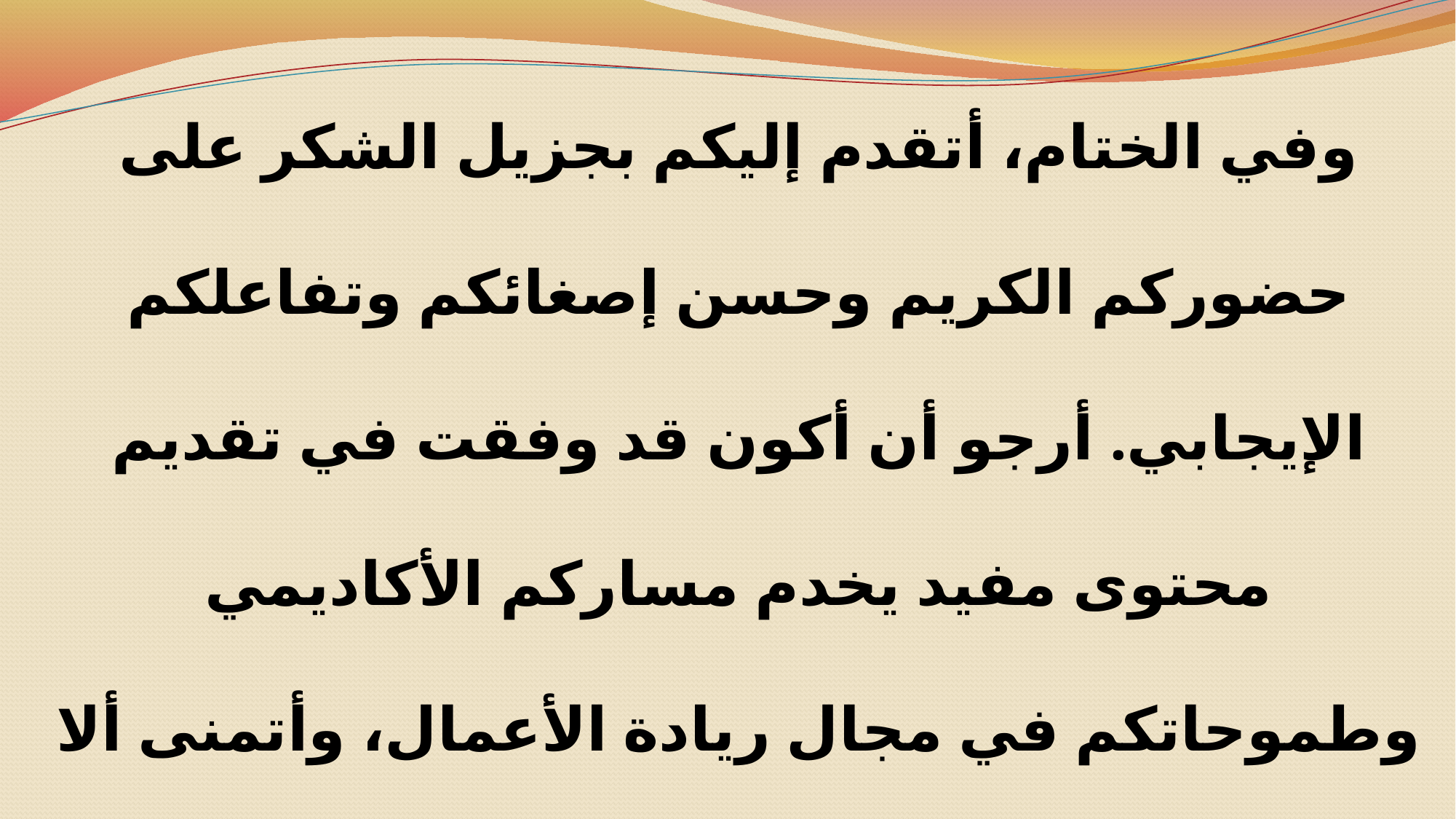

وفي الختام، أتقدم إليكم بجزيل الشكر على حضوركم الكريم وحسن إصغائكم وتفاعلكم الإيجابي. أرجو أن أكون قد وفقت في تقديم محتوى مفيد يخدم مساركم الأكاديمي وطموحاتكم في مجال ريادة الأعمال، وأتمنى ألا أكون قد أطلت عليكم. أشكركم مرة أخرى، وأتمنى لكم كل التوفيق والنجاح في مشاريعكم المستقبلية.